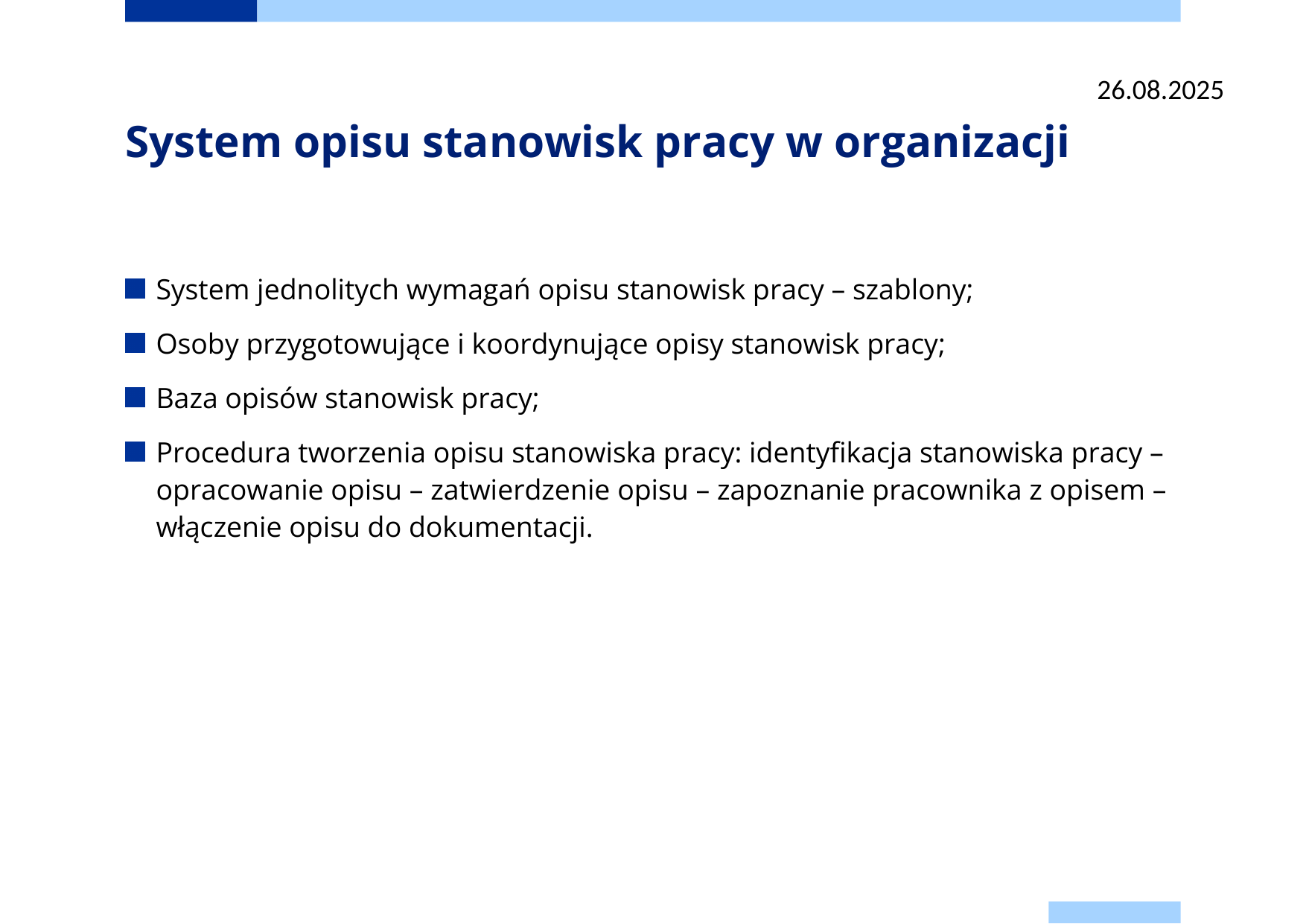

26.08.2025
# System opisu stanowisk pracy w organizacji
System jednolitych wymagań opisu stanowisk pracy – szablony;
Osoby przygotowujące i koordynujące opisy stanowisk pracy;
Baza opisów stanowisk pracy;
Procedura tworzenia opisu stanowiska pracy: identyfikacja stanowiska pracy – opracowanie opisu – zatwierdzenie opisu – zapoznanie pracownika z opisem – włączenie opisu do dokumentacji.